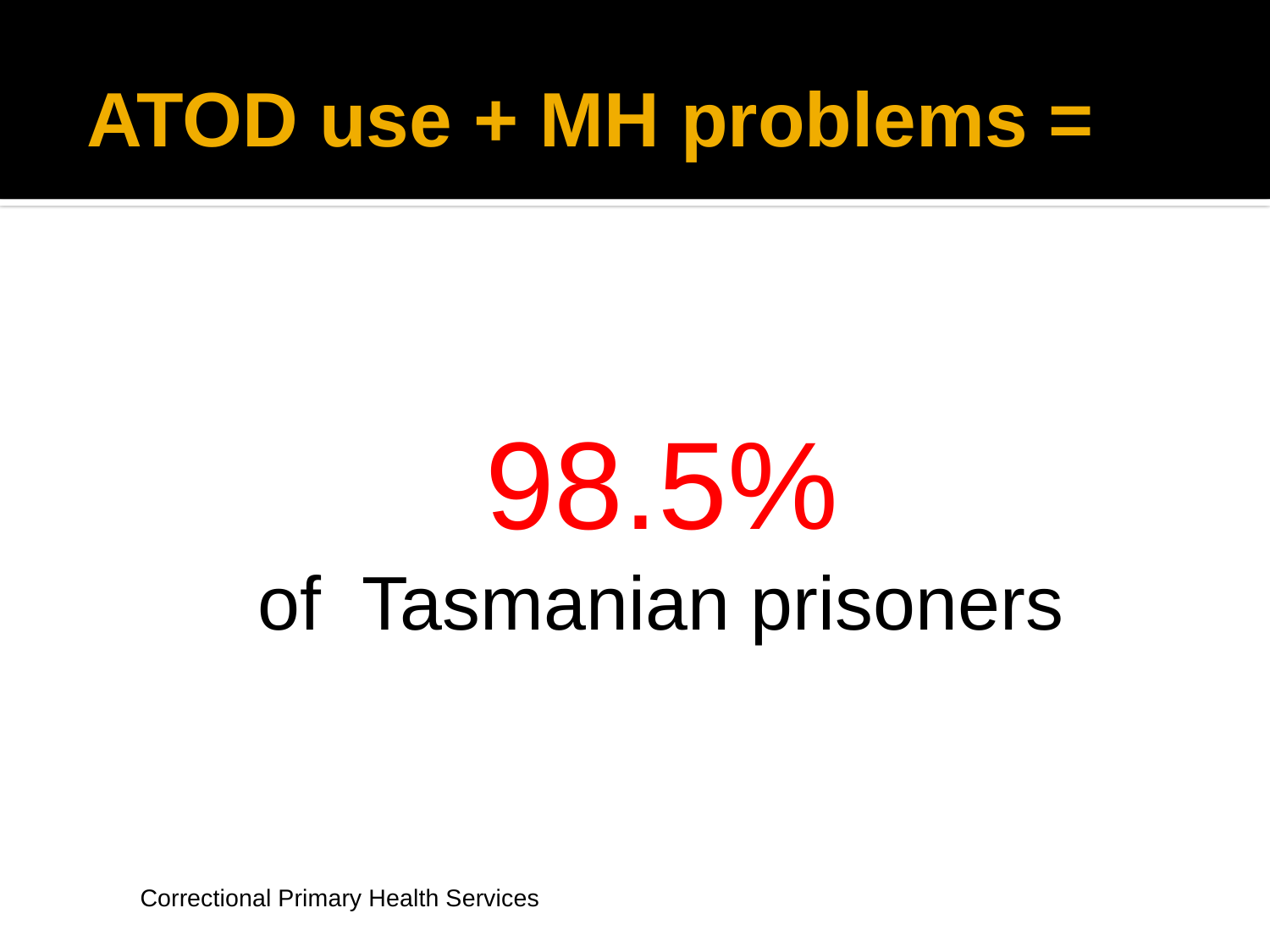

# ATOD use + MH problems =

98.5%
of  Tasmanian prisoners

Correctional Primary Health Services